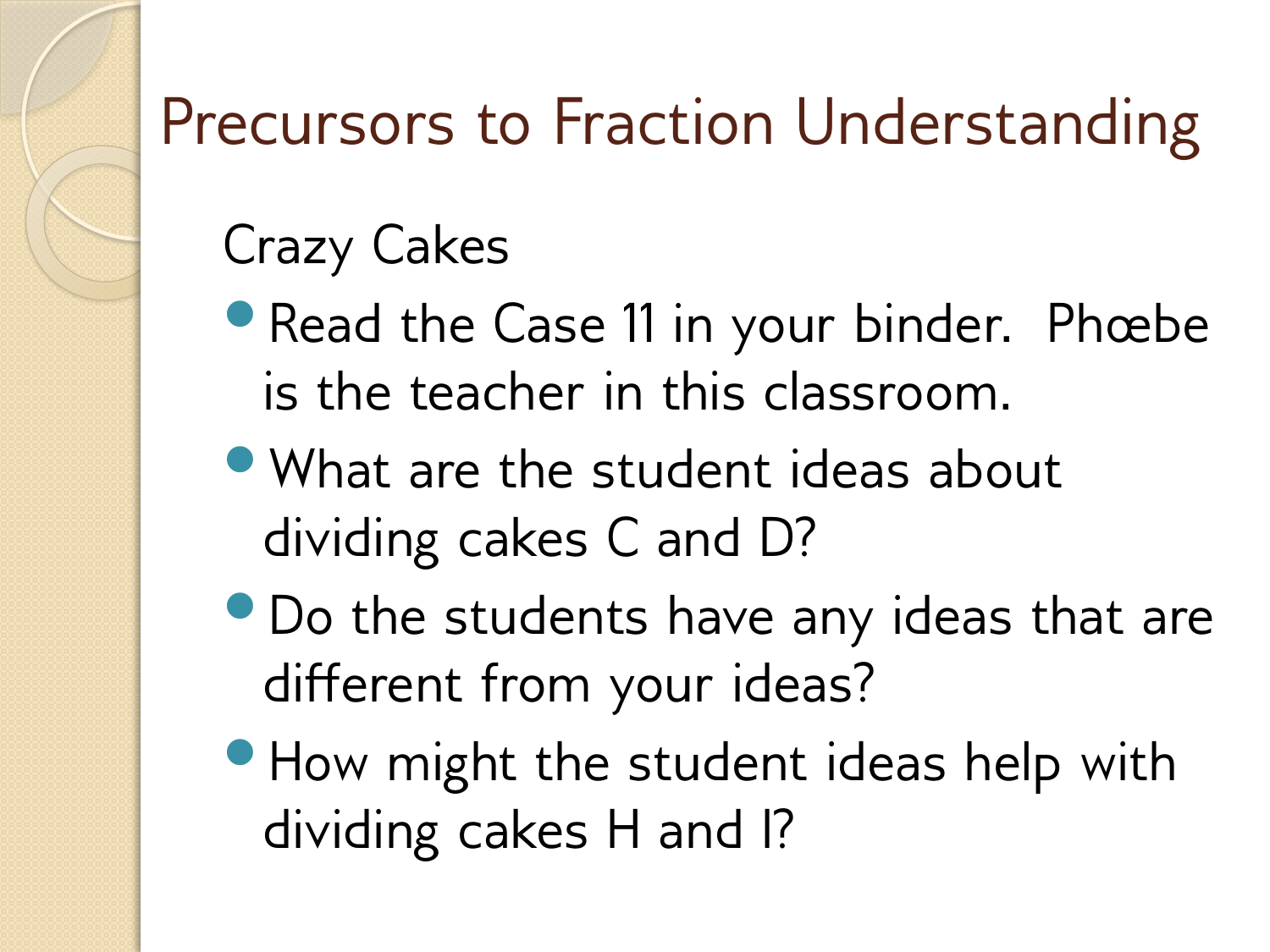

# Precursors to Fraction Understanding
Crazy Cakes
Read the Case 11 in your binder.  Phoebe is the teacher in this classroom.
What are the student ideas about dividing cakes C and D?
Do the students have any ideas that are different from your ideas?
How might the student ideas help with dividing cakes H and I?